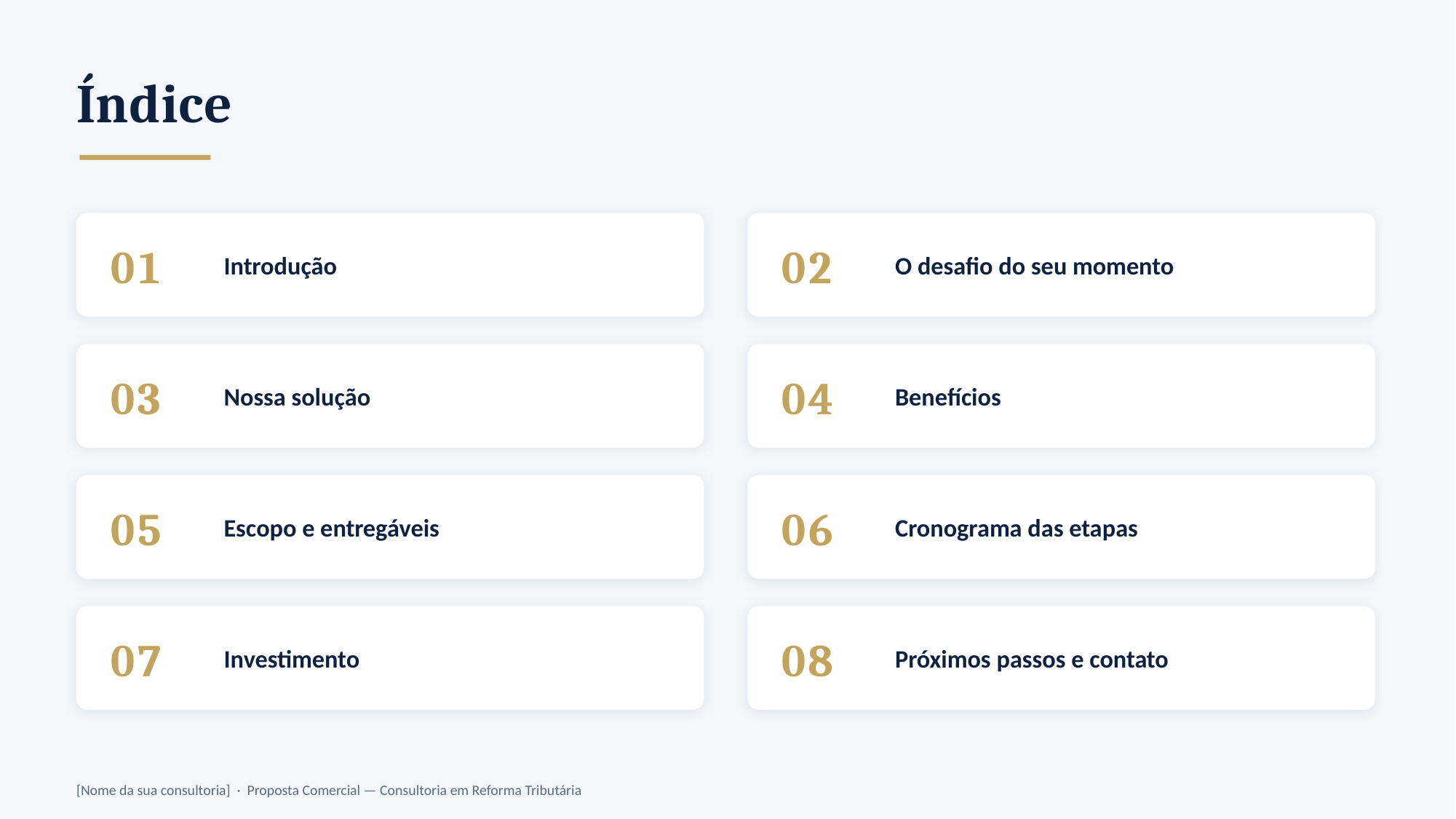

Índice

Introdução

O desafio do seu momento
01
02

Nossa solução

Benefícios
03
04

Escopo e entregáveis

Cronograma das etapas
05
06

Investimento

Próximos passos e contato
07
08
[Nome da sua consultoria]  ·  Proposta Comercial — Consultoria em Reforma Tributária